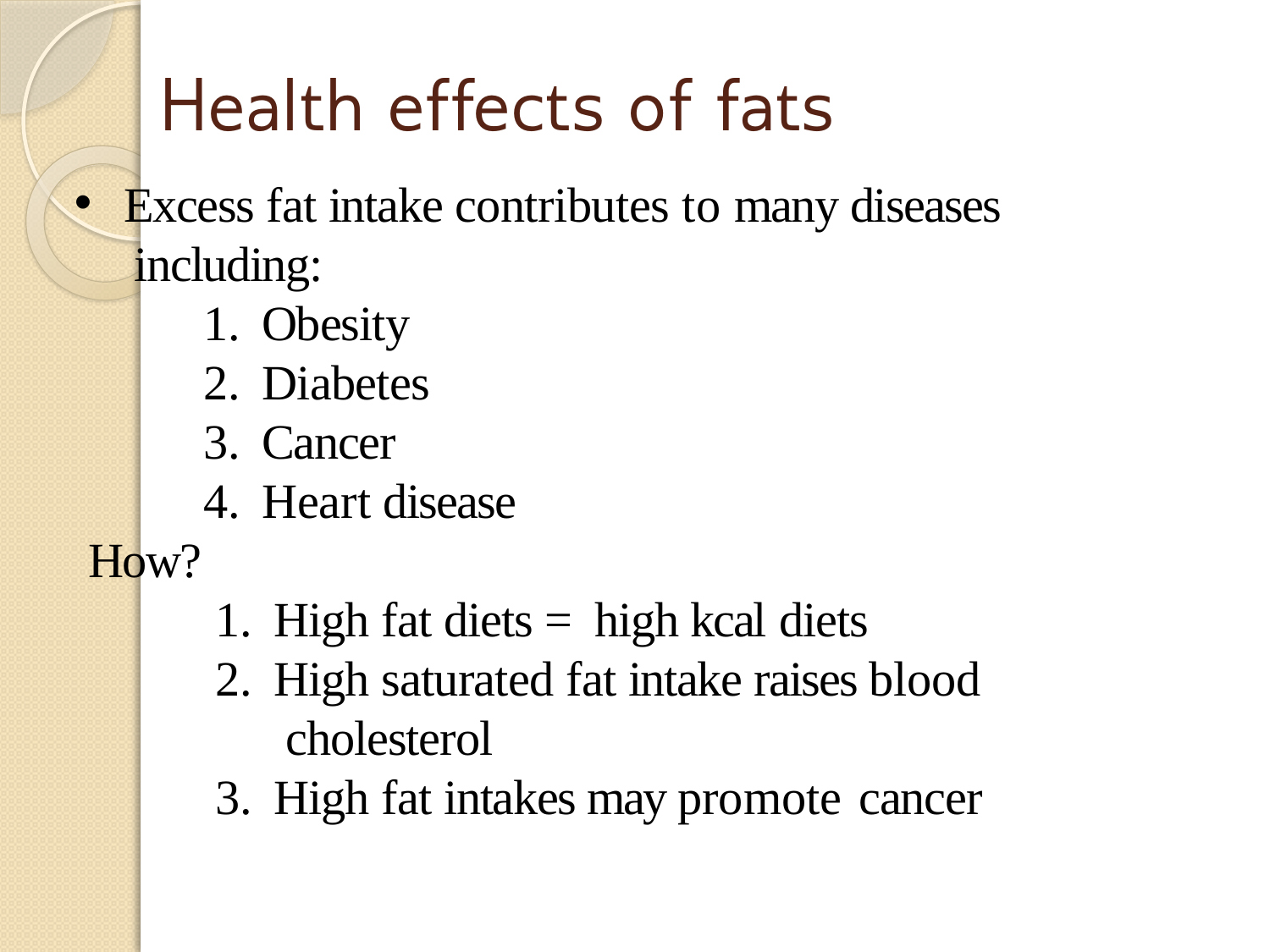

# Health effects of fats
Excess fat intake contributes to many diseases  including:
Obesity
Diabetes
Cancer
Heart disease
How?
High fat diets = high kcal diets
High saturated fat intake raises blood  cholesterol
High fat intakes may promote cancer